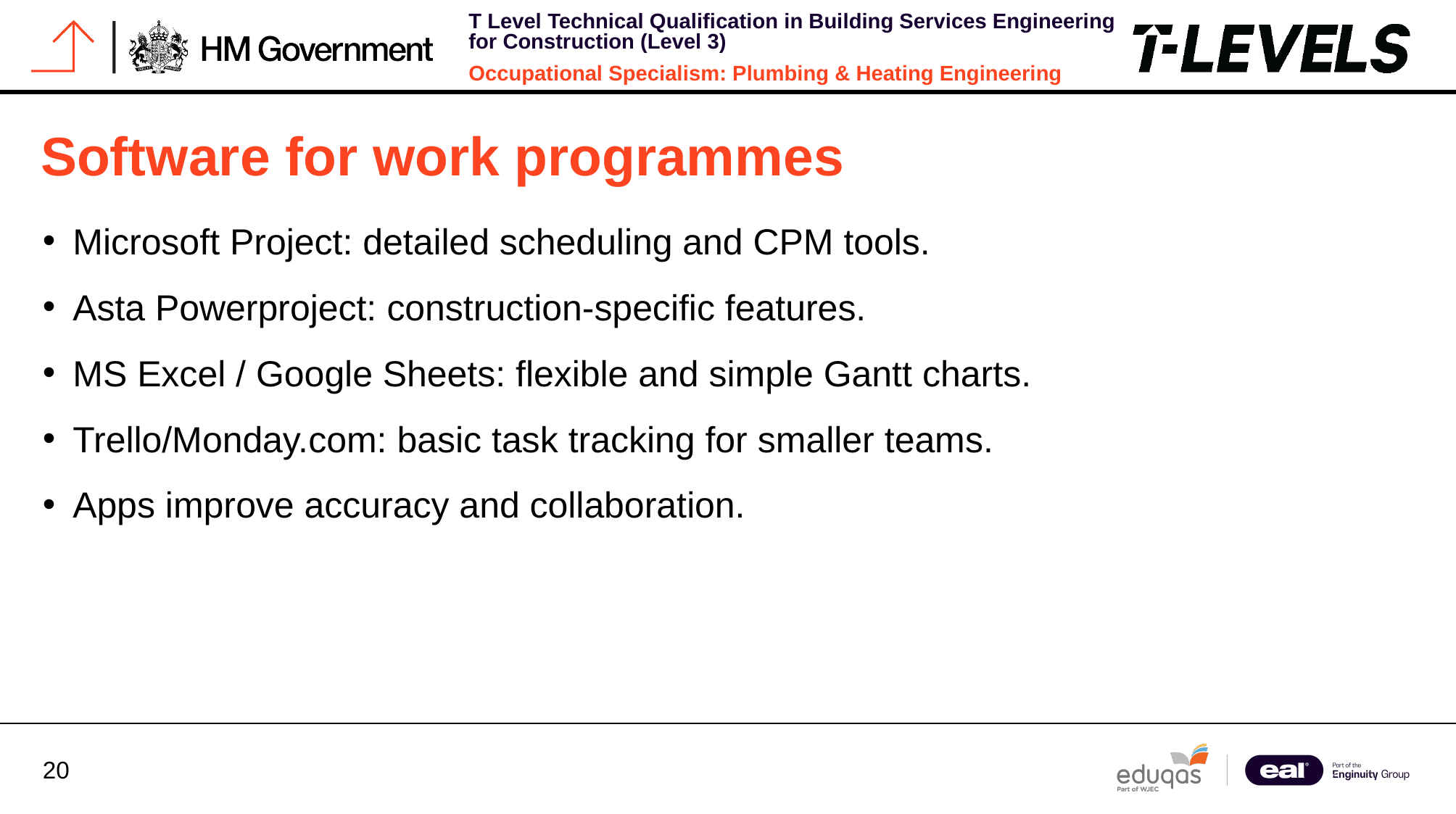

# Software for work programmes
Microsoft Project: detailed scheduling and CPM tools.
Asta Powerproject: construction-specific features.
MS Excel / Google Sheets: flexible and simple Gantt charts.
Trello/Monday.com: basic task tracking for smaller teams.
Apps improve accuracy and collaboration.